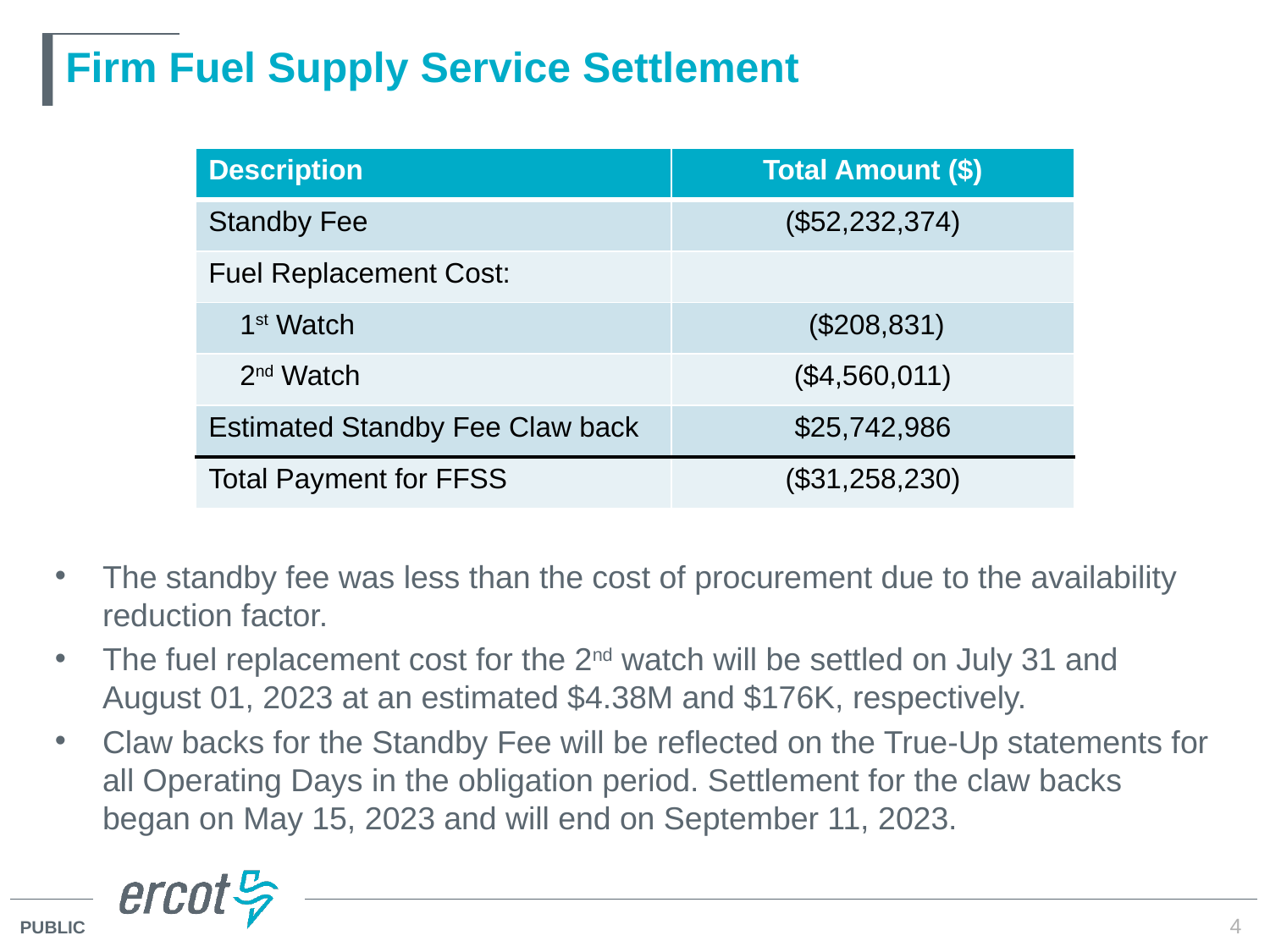

# Firm Fuel Supply Service Settlement
| Description | Total Amount ($) |
| --- | --- |
| Standby Fee | ($52,232,374) |
| Fuel Replacement Cost: |  |
| 1st Watch | ($208,831) |
| 2nd Watch | ($4,560,011) |
| Estimated Standby Fee Claw back | $25,742,986 |
| Total Payment for FFSS | ($31,258,230) |
The standby fee was less than the cost of procurement due to the availability reduction factor.
The fuel replacement cost for the 2nd watch will be settled on July 31 and August 01, 2023 at an estimated $4.38M and $176K, respectively.
Claw backs for the Standby Fee will be reflected on the True-Up statements for all Operating Days in the obligation period. Settlement for the claw backs began on May 15, 2023 and will end on September 11, 2023.
4